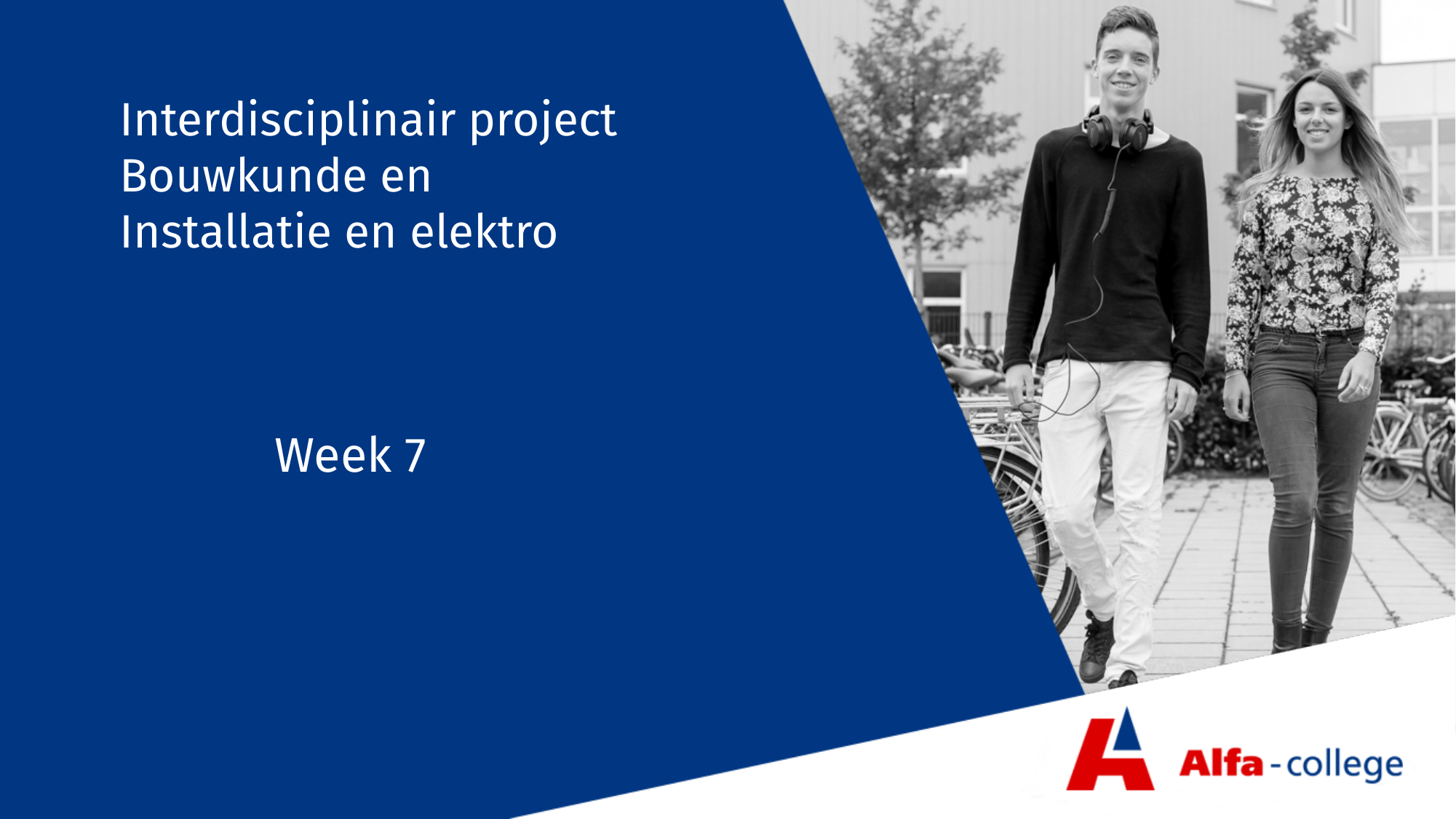

# Interdisciplinair project Bouwkunde en Installatie en elektro
Week 7